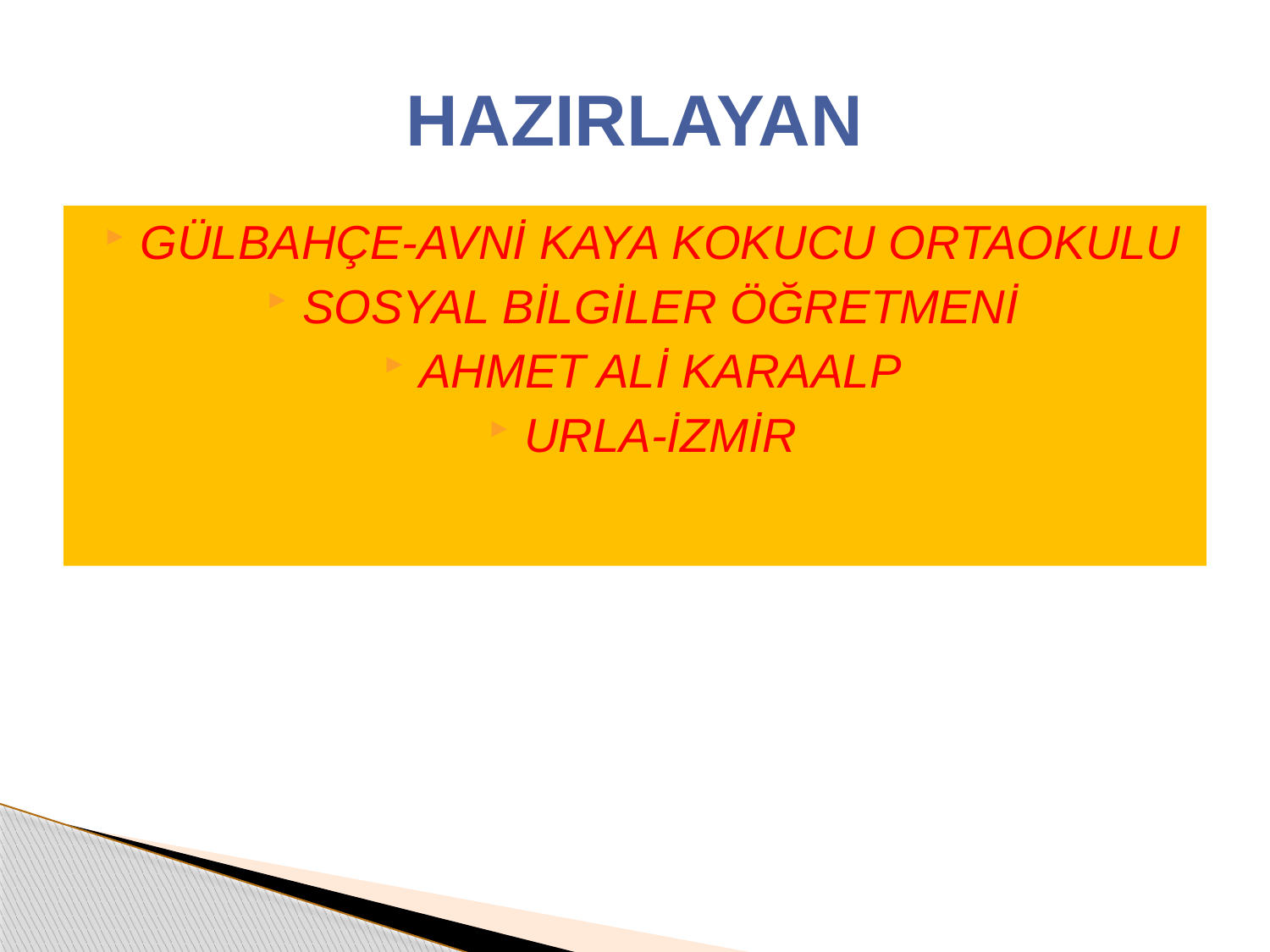

# HAZIRLAYAN
GÜLBAHÇE-AVNİ KAYA KOKUCU ORTAOKULU
SOSYAL BİLGİLER ÖĞRETMENİ
AHMET ALİ KARAALP
URLA-İZMİR